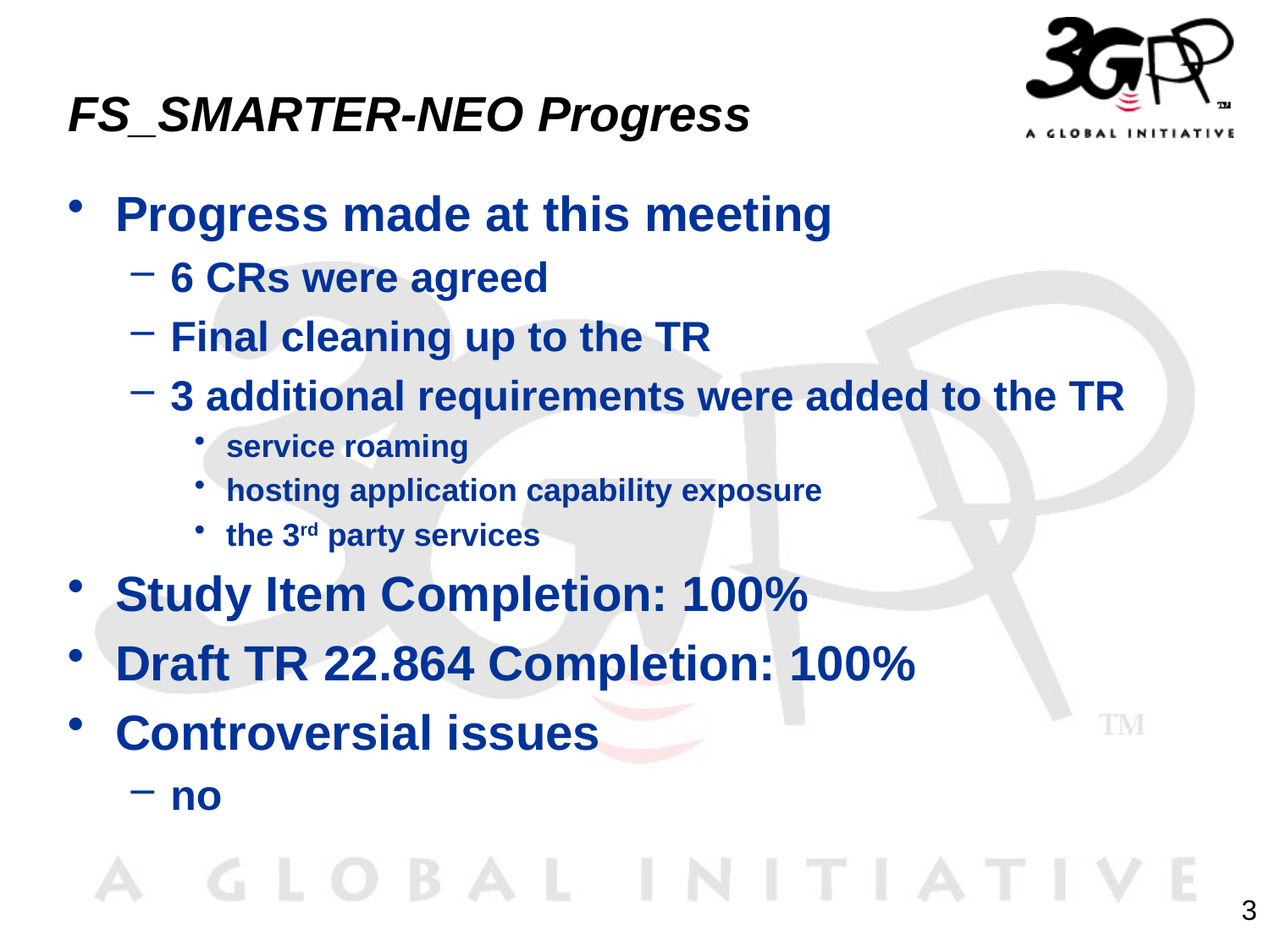

# FS_SMARTER-NEO Progress
Progress made at this meeting
6 CRs were agreed
Final cleaning up to the TR
3 additional requirements were added to the TR
service roaming
hosting application capability exposure
the 3rd party services
Study Item Completion: 100%
Draft TR 22.864 Completion: 100%
Controversial issues
no
3